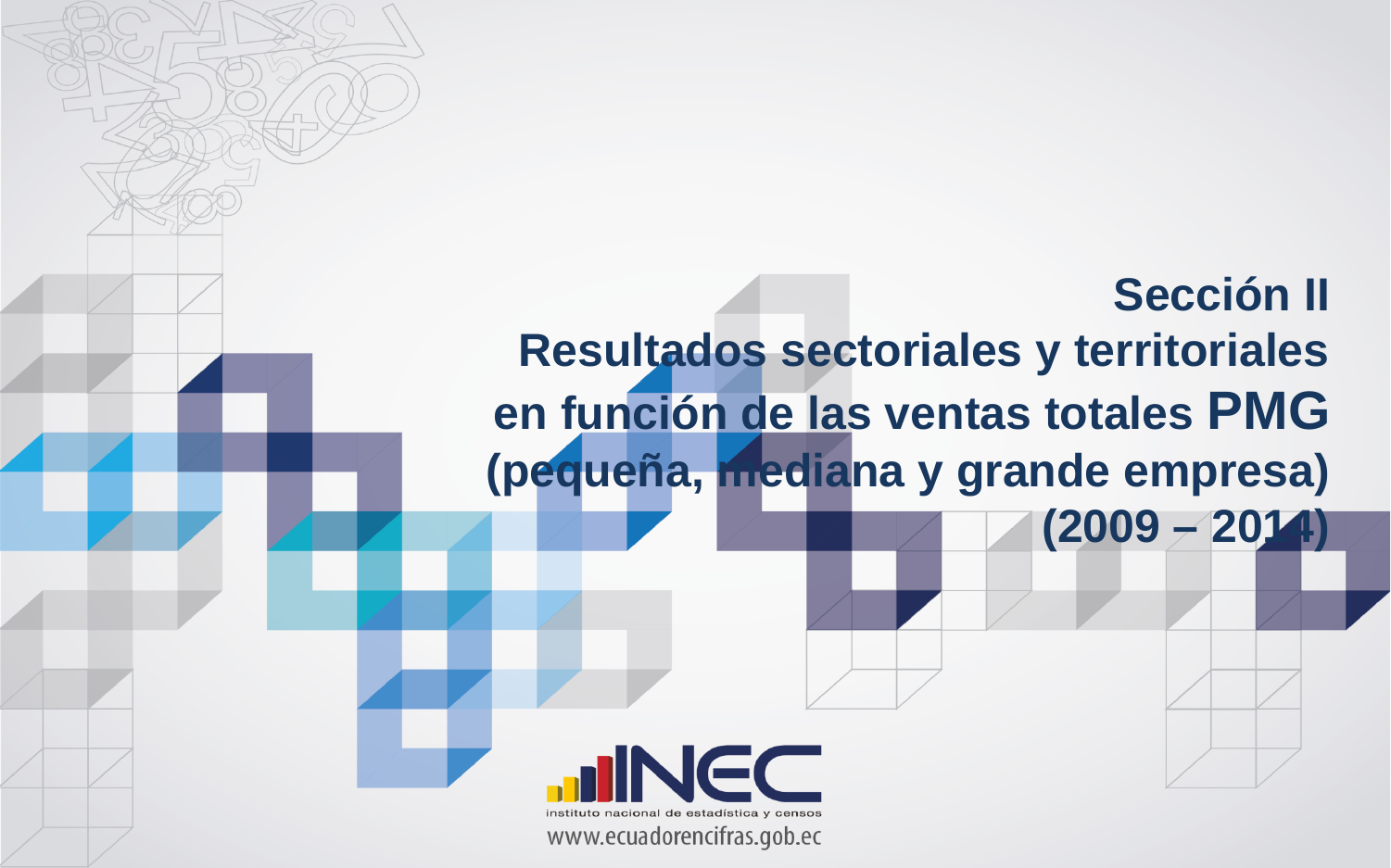

Sección II
Resultados sectoriales y territoriales en función de las ventas totales PMG (pequeña, mediana y grande empresa)
(2009 – 2014)